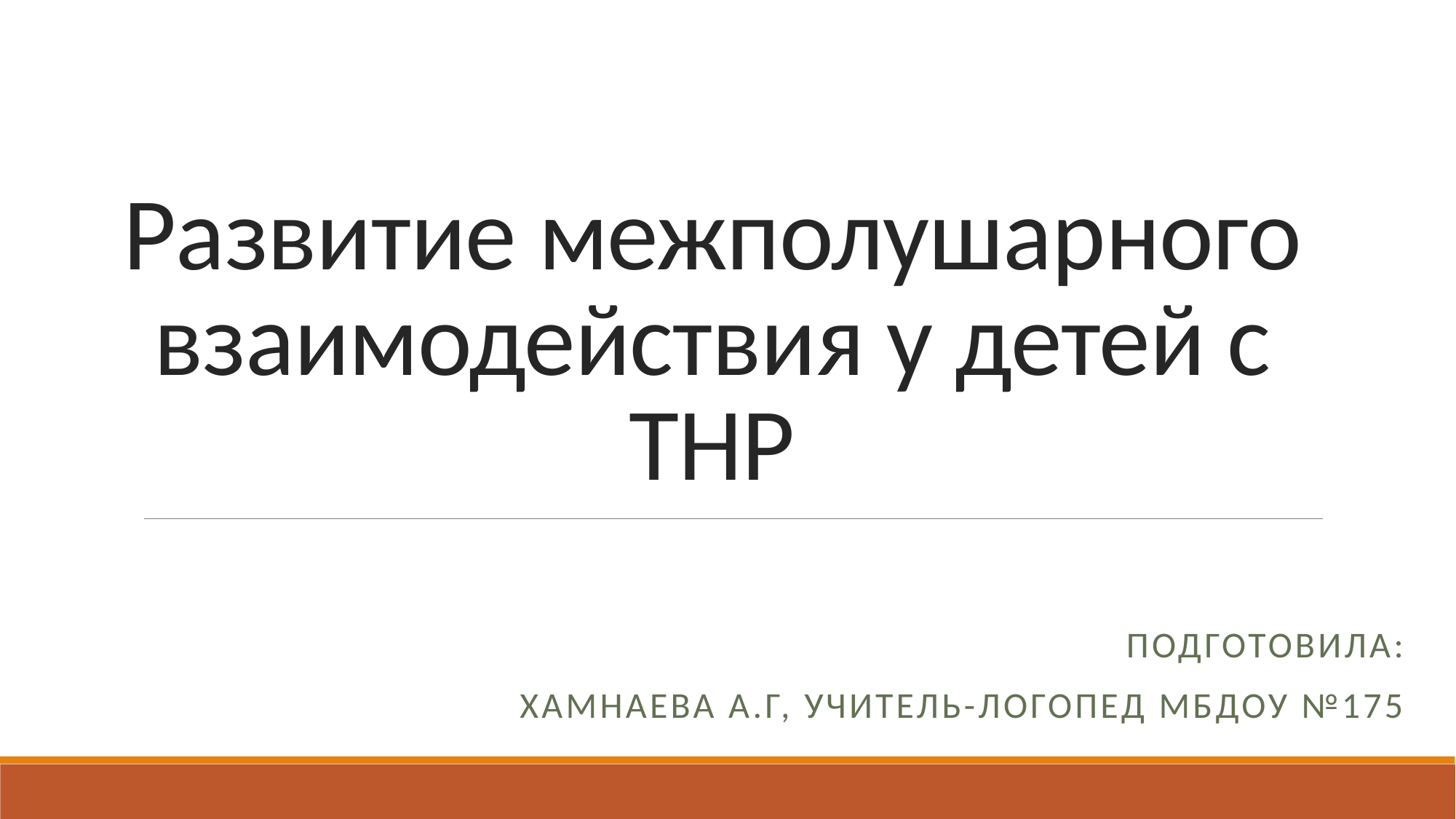

# Развитие межполушарного взаимодействия у детей с ТНР
Подготовила:
 Хамнаева А.Г, учитель-логопед МБДОУ №175